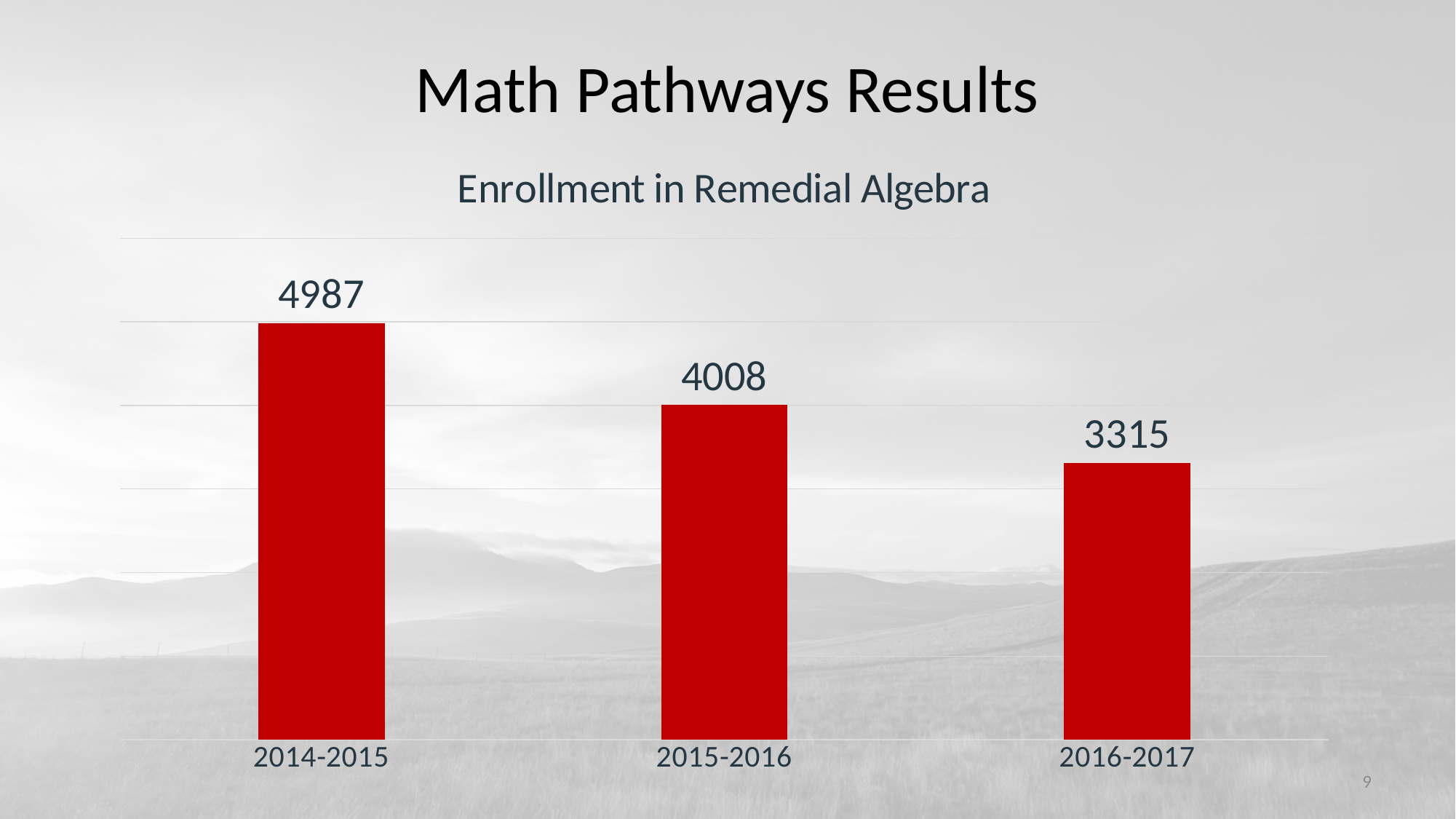

# Math Pathways Results

### Chart: Enrollment in Remedial Algebra

| Category | Developmental Algebra Enrollment |
|---|---|
| 2014-2015 | 4987.0 |
| 2015-2016 | 4008.0 |
| 2016-2017 | 3315.0 |
9